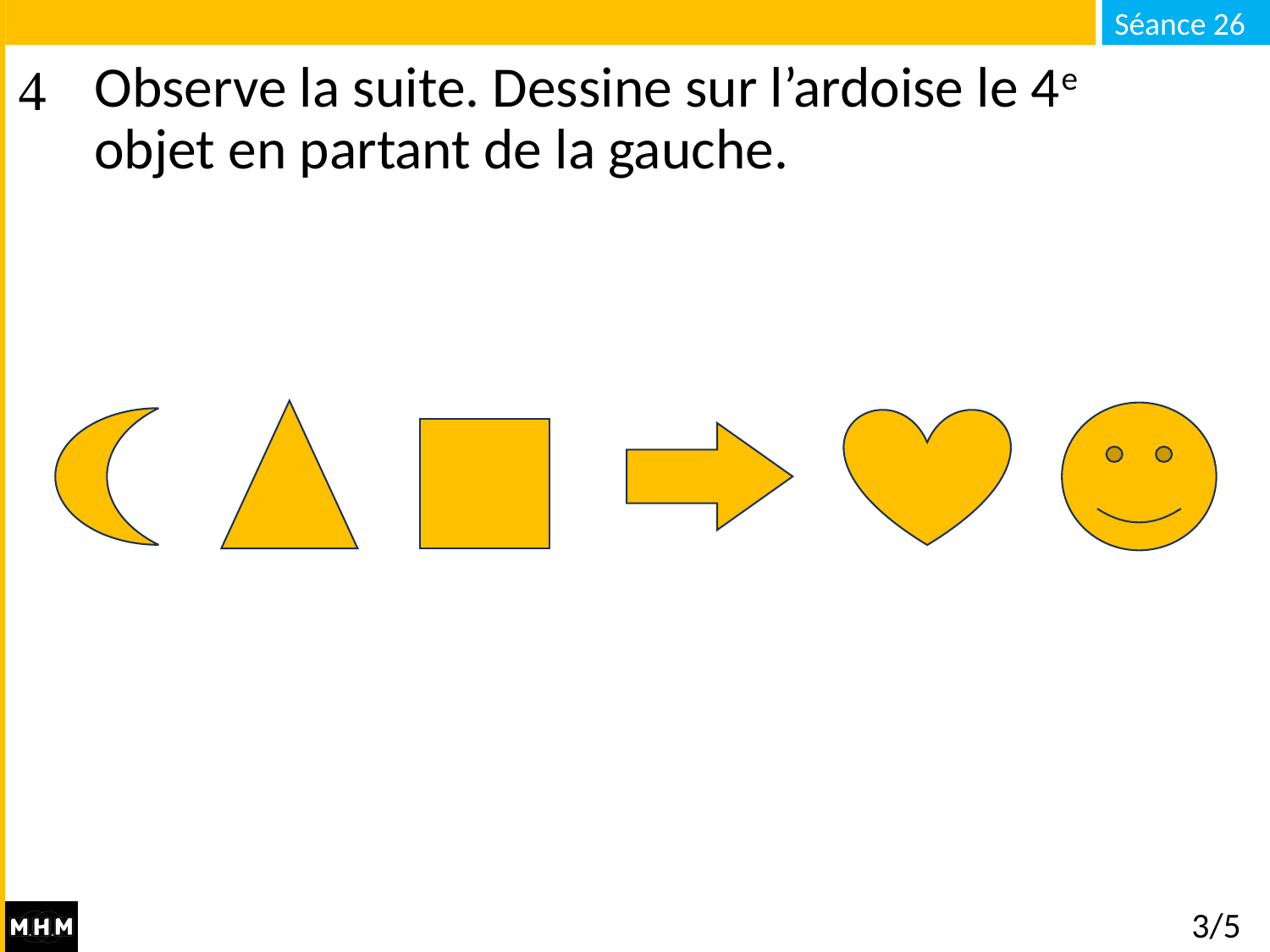

# Observe la suite. Dessine sur l’ardoise le 4e objet en partant de la gauche.

3/5